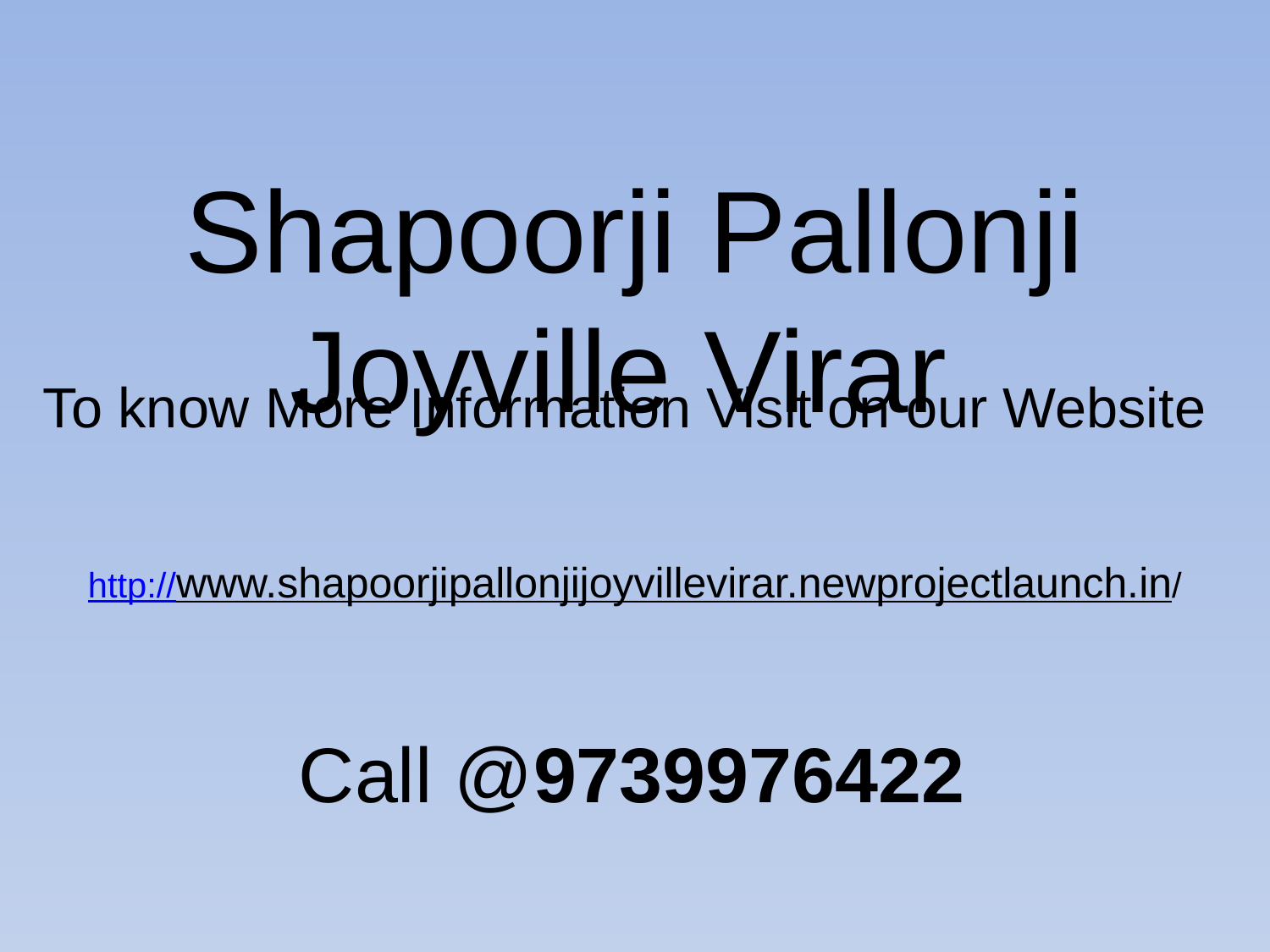

Shapoorji Pallonji Joyville Virar
To know More Information Visit on our Website
http://www.shapoorjipallonjijoyvillevirar.newprojectlaunch.in/
Call @9739976422